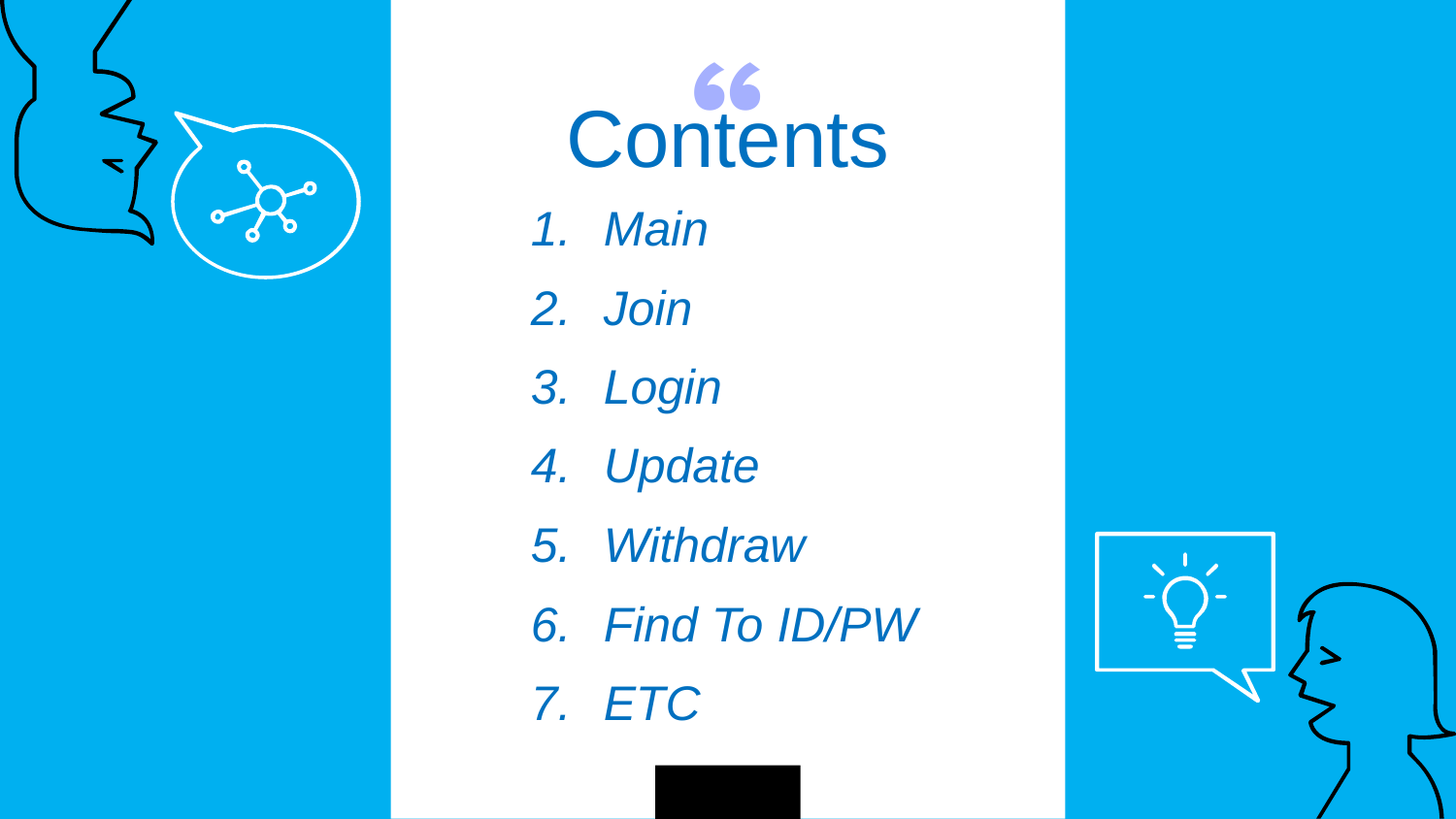

Contents
Main
Join
Login
Update
Withdraw
Find To ID/PW
ETC